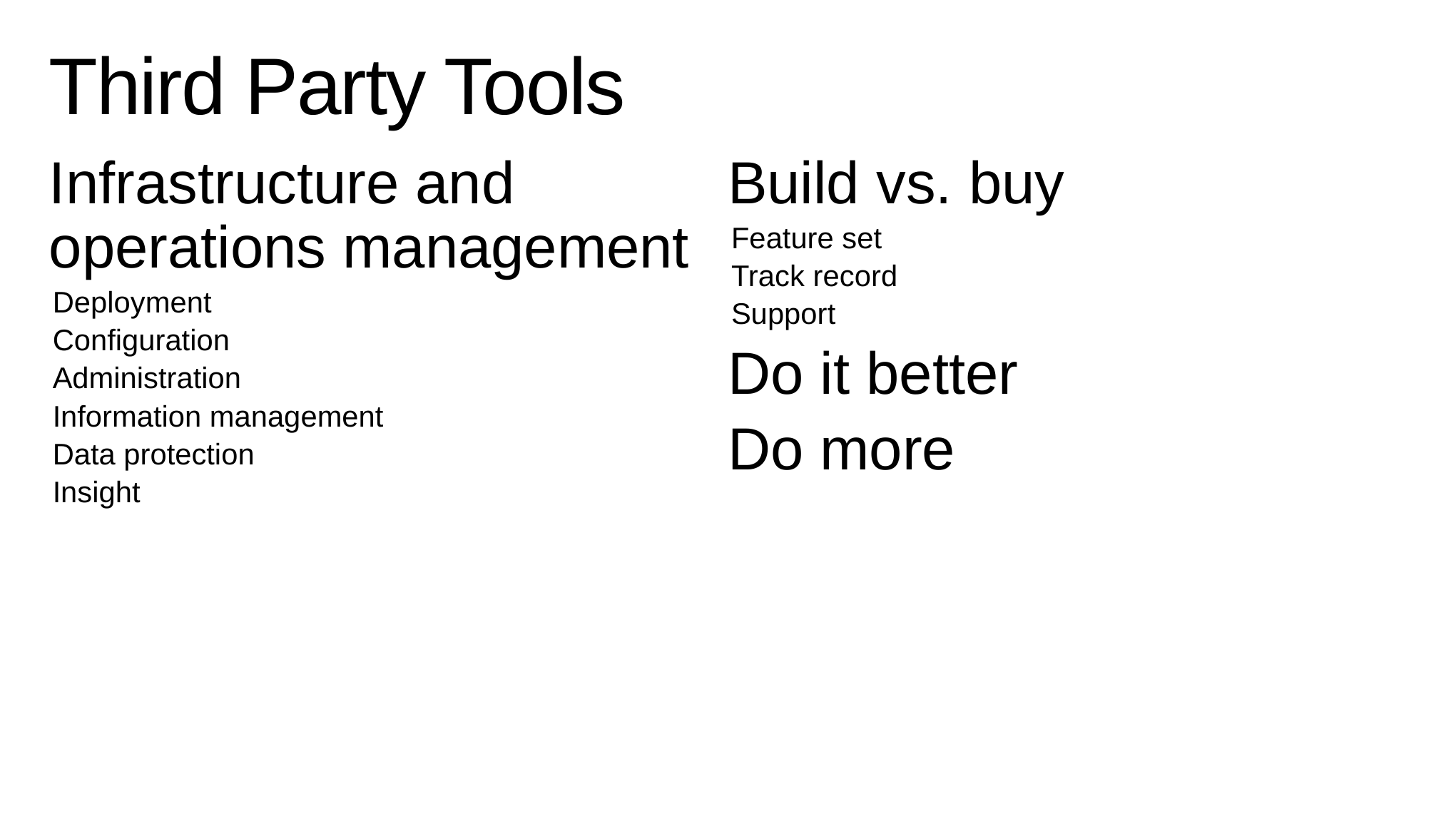

# Third Party Tools
Infrastructure and operations management
Deployment
Configuration
Administration
Information management
Data protection
Insight
Build vs. buy
Feature set
Track record
Support
Do it better
Do more